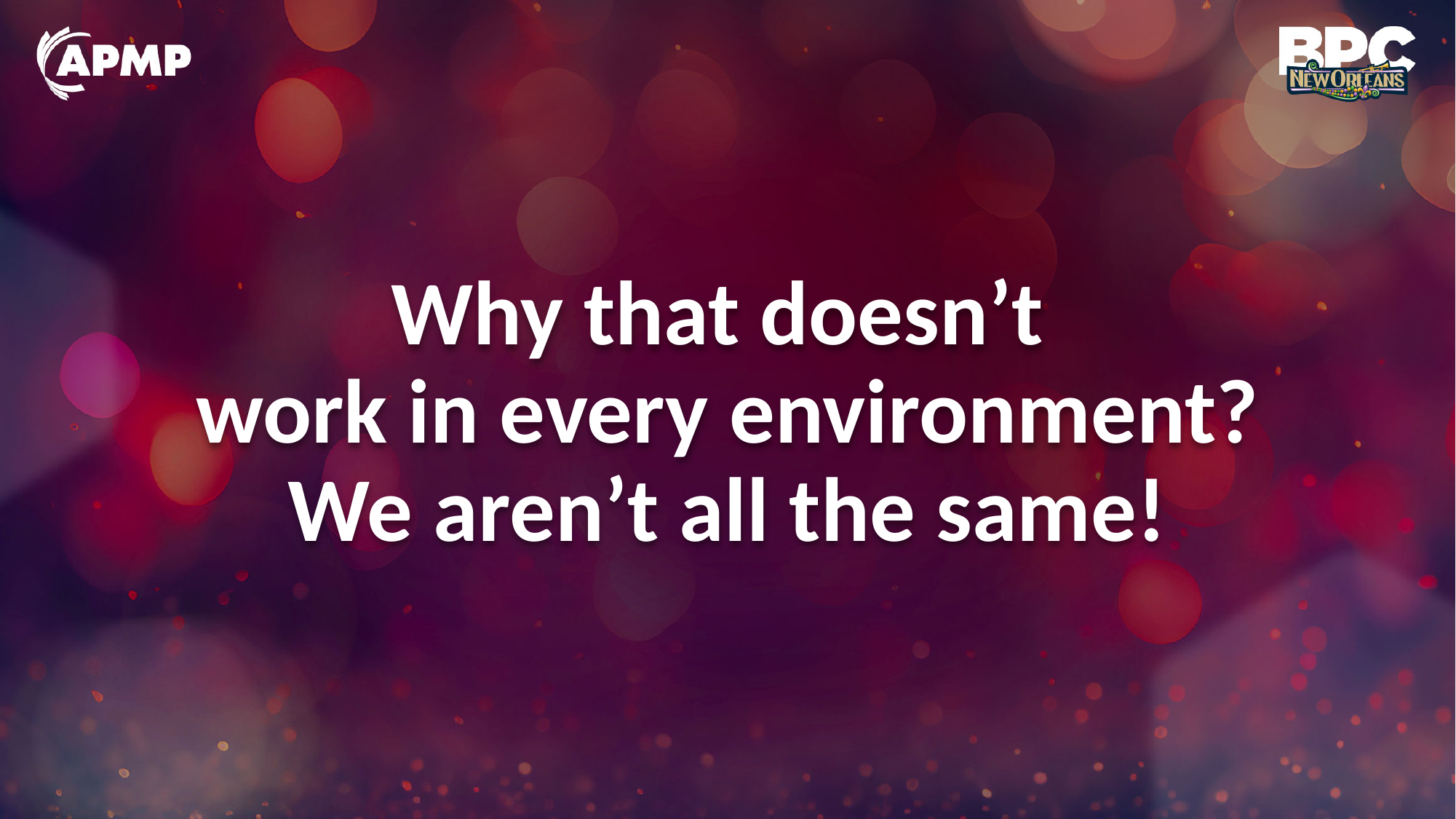

# Why that doesn’t work in every environment? We aren’t all the same!